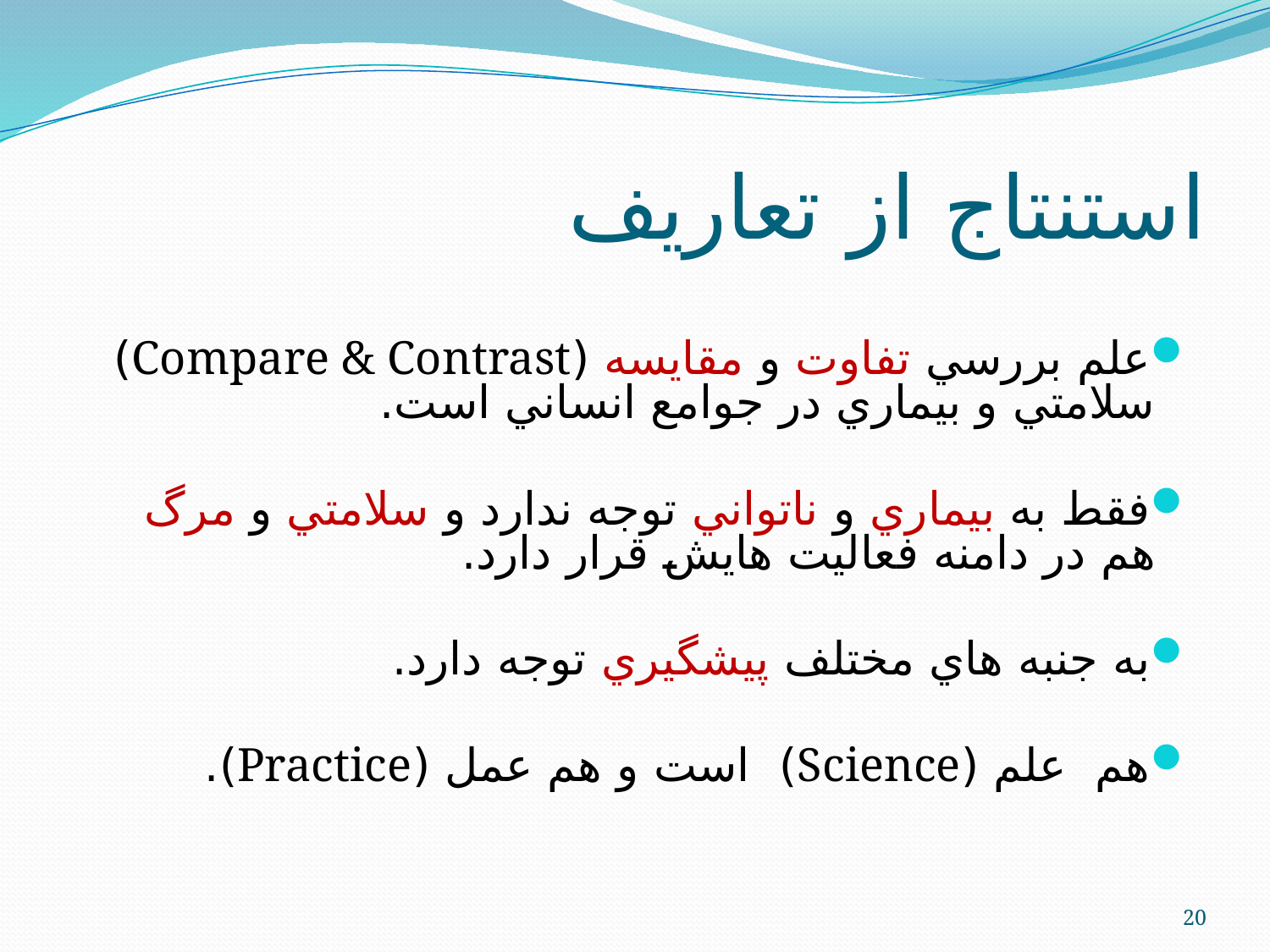

# استنتاج از تعاریف

علم بررسي تفاوت و مقايسه (Compare & Contrast) سلامتي و بيماري در جوامع انساني است.

فقط به بيماري و ناتواني توجه ندارد و سلامتي و مرگ هم در دامنه فعاليت هايش قرار دارد.

به جنبه هاي مختلف پيشگيري توجه دارد.

هم  علم (Science)  است و هم عمل (Practice).
20